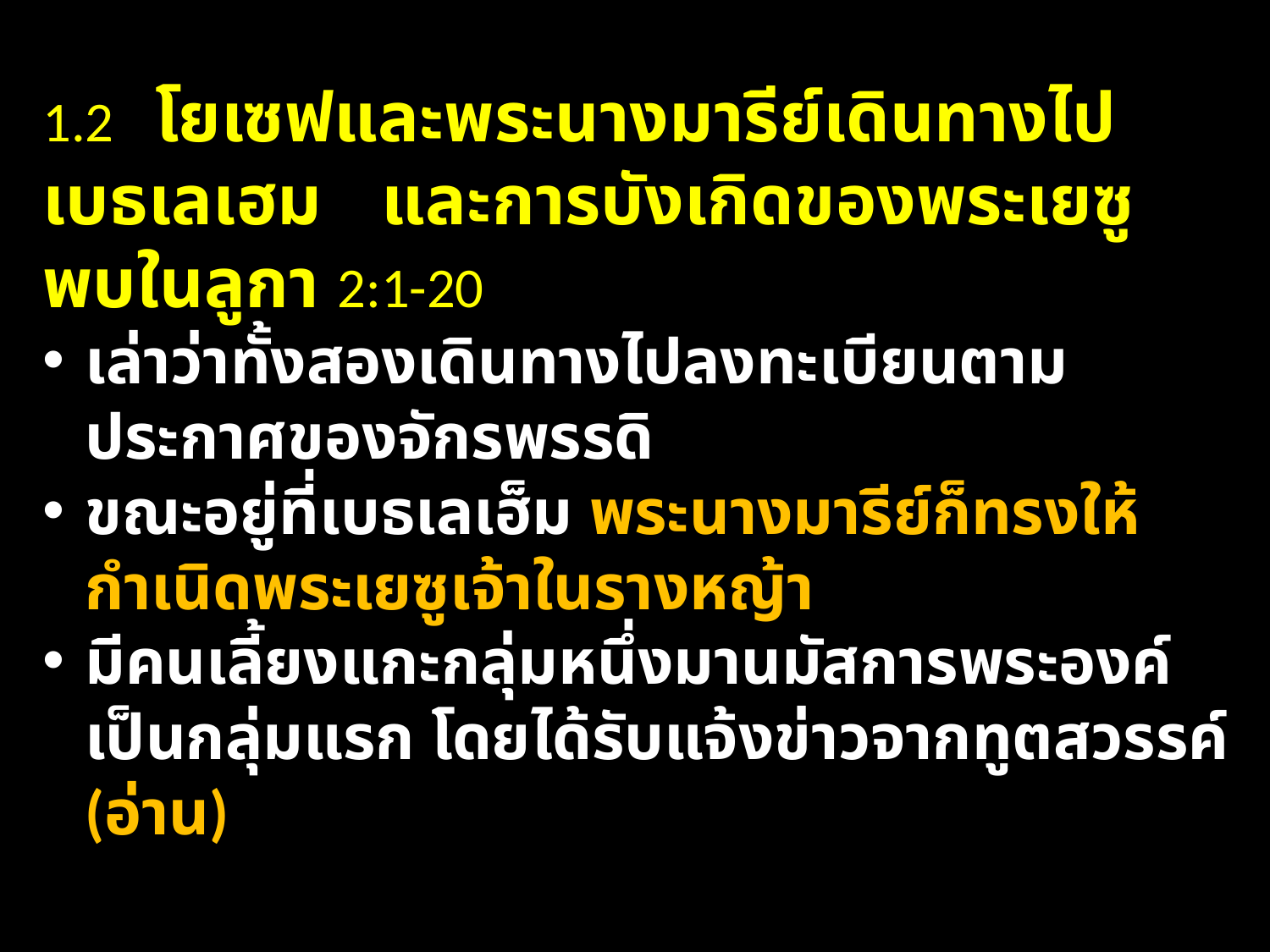

1.2 	โยเซฟและพระนางมารีย์เดินทางไปเบธเลเฮม	และการบังเกิดของพระเยซู พบในลูกา 2:1-20
เล่าว่าทั้งสองเดินทางไปลงทะเบียนตามประกาศของจักรพรรดิ
ขณะอยู่ที่เบธเลเฮ็ม พระนางมารีย์ก็ทรงให้กำเนิดพระเยซูเจ้าในรางหญ้า
มีคนเลี้ยงแกะกลุ่มหนึ่งมานมัสการพระองค์เป็นกลุ่มแรก โดยได้รับแจ้งข่าวจากทูตสวรรค์
   (อ่าน)